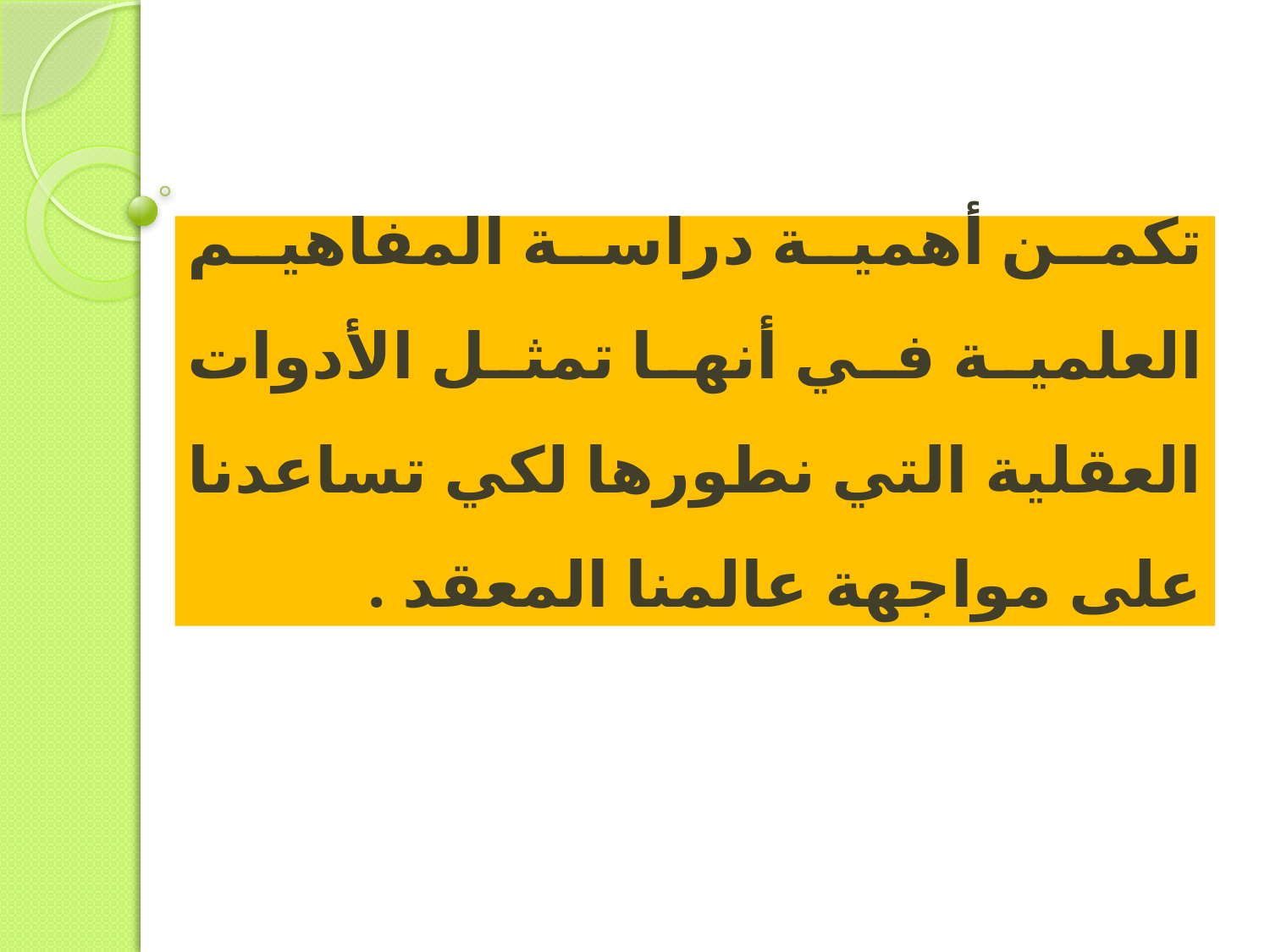

# تكمن أهمية دراسة المفاهيم العلمية في أنها تمثل الأدوات العقلية التي نطورها لكي تساعدنا على مواجهة عالمنا المعقد .